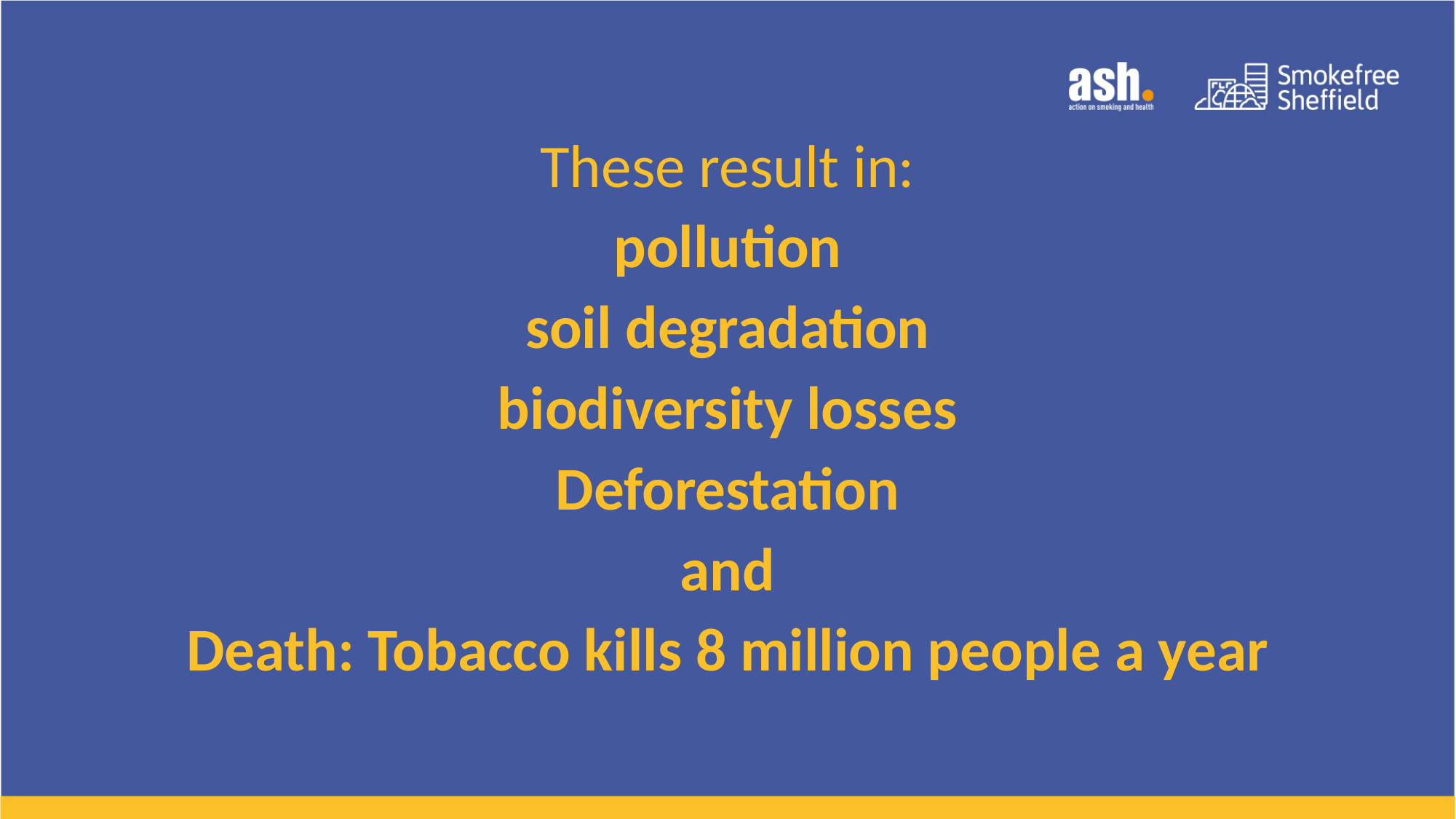

These result in:
pollution
soil degradation
biodiversity losses
Deforestation
and
Death: Tobacco kills 8 million people a year